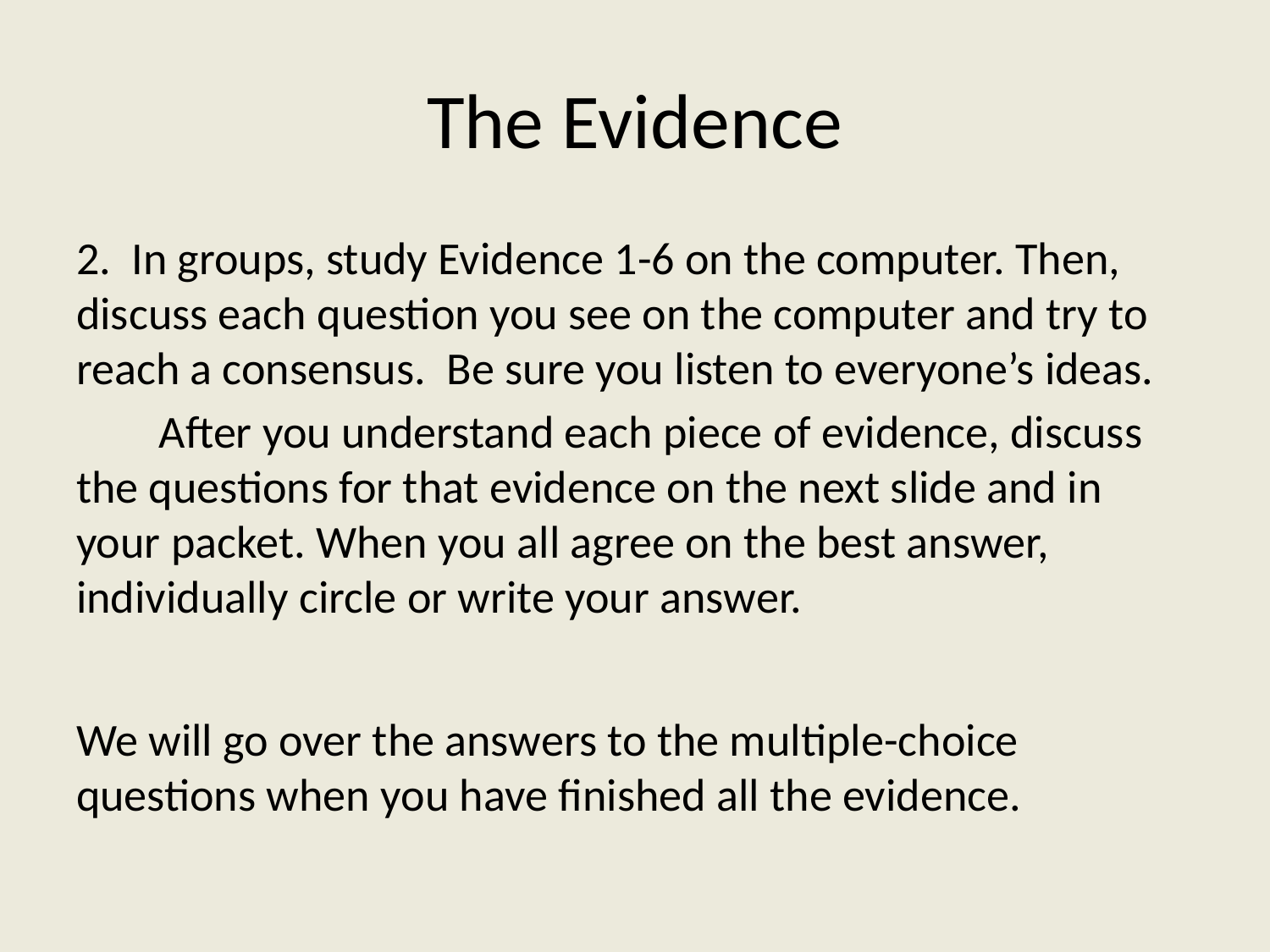

# The Evidence
2.  In groups, study Evidence 1-6 on the computer. Then, discuss each question you see on the computer and try to reach a consensus.  Be sure you listen to everyone’s ideas.
        After you understand each piece of evidence, discuss the questions for that evidence on the next slide and in your packet. When you all agree on the best answer, individually circle or write your answer.

We will go over the answers to the multiple-choice questions when you have finished all the evidence.